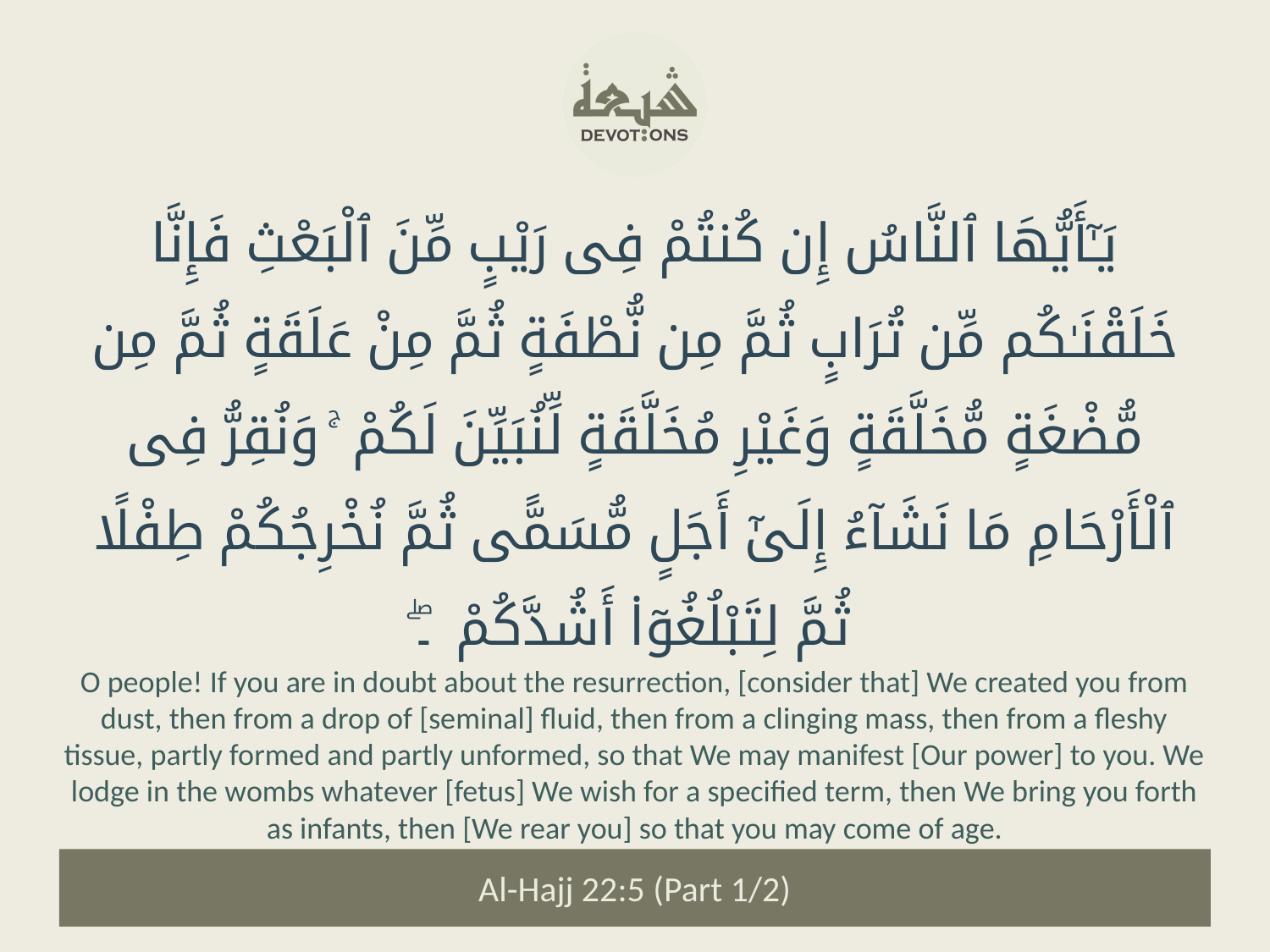

يَـٰٓأَيُّهَا ٱلنَّاسُ إِن كُنتُمْ فِى رَيْبٍ مِّنَ ٱلْبَعْثِ فَإِنَّا خَلَقْنَـٰكُم مِّن تُرَابٍ ثُمَّ مِن نُّطْفَةٍ ثُمَّ مِنْ عَلَقَةٍ ثُمَّ مِن مُّضْغَةٍ مُّخَلَّقَةٍ وَغَيْرِ مُخَلَّقَةٍ لِّنُبَيِّنَ لَكُمْ ۚ وَنُقِرُّ فِى ٱلْأَرْحَامِ مَا نَشَآءُ إِلَىٰٓ أَجَلٍ مُّسَمًّى ثُمَّ نُخْرِجُكُمْ طِفْلًا ثُمَّ لِتَبْلُغُوٓا۟ أَشُدَّكُمْ  ۔ۖ
O people! If you are in doubt about the resurrection, [consider that] We created you from dust, then from a drop of [seminal] fluid, then from a clinging mass, then from a fleshy tissue, partly formed and partly unformed, so that We may manifest [Our power] to you. We lodge in the wombs whatever [fetus] We wish for a specified term, then We bring you forth as infants, then [We rear you] so that you may come of age.
Al-Hajj 22:5 (Part 1/2)